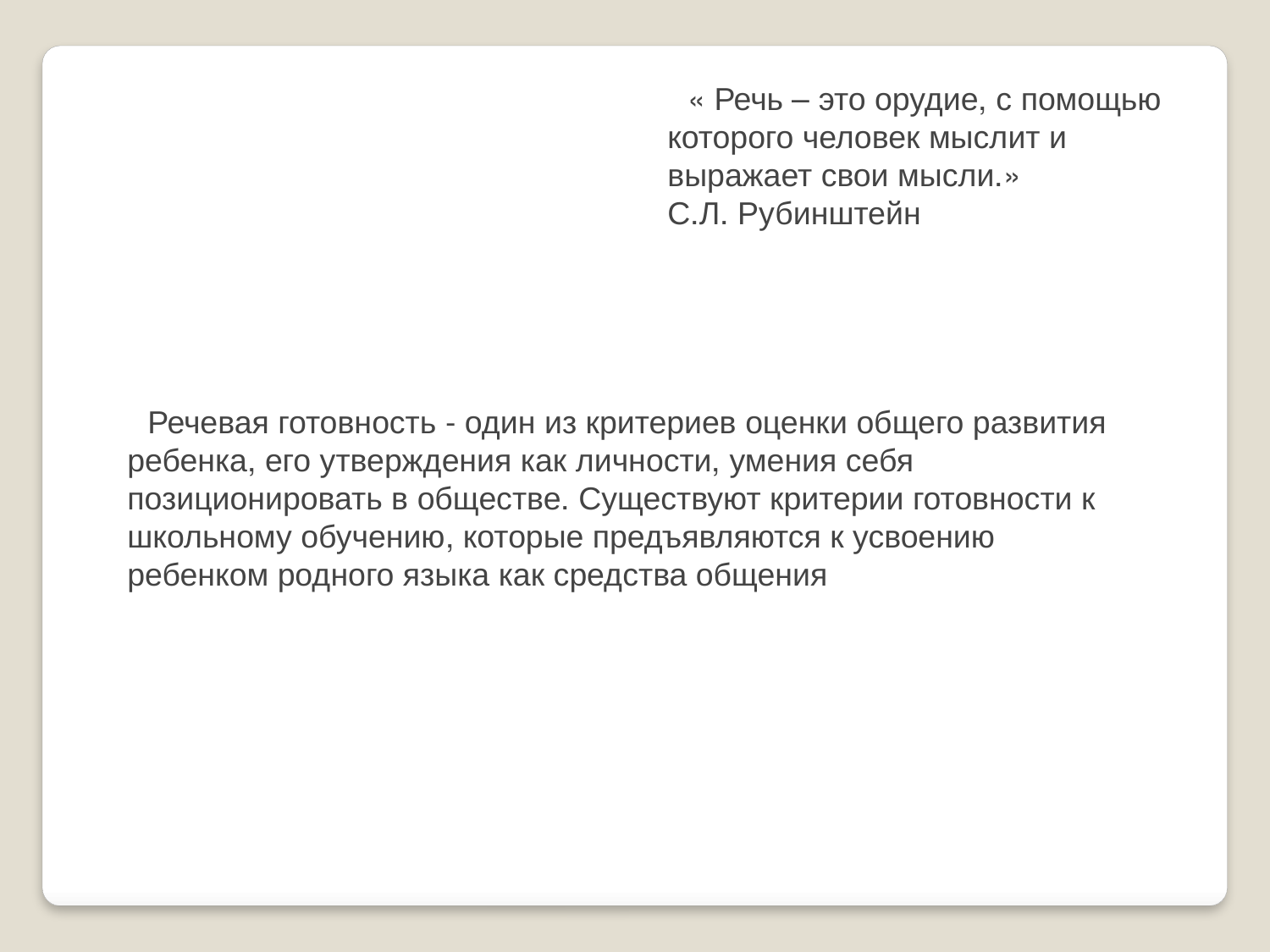

« Речь – это орудие, с помощью которого человек мыслит и выражает свои мысли.»         С.Л. Рубинштейн
  Речевая готовность - один из критериев оценки общего развития ребенка, его утверждения как личности, умения себя позиционировать в обществе. Существуют критерии готовности к школьному обучению, которые предъявляются к усвоению ребенком родного языка как средства общения